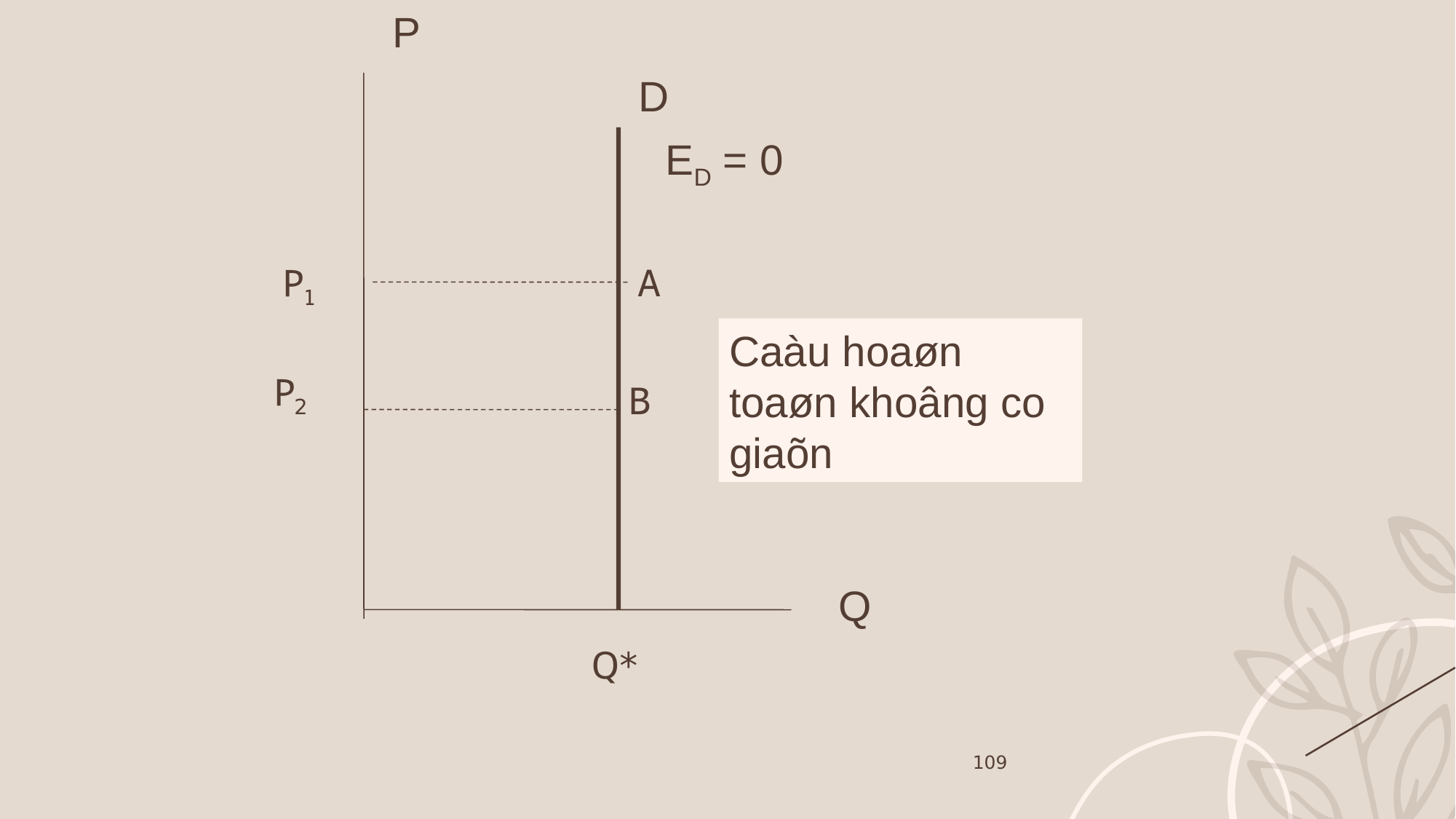

P
D

ED = 0
P1
A

Caàu hoaøn toaøn khoâng co giaõn
P2
B

Q

Q*
109